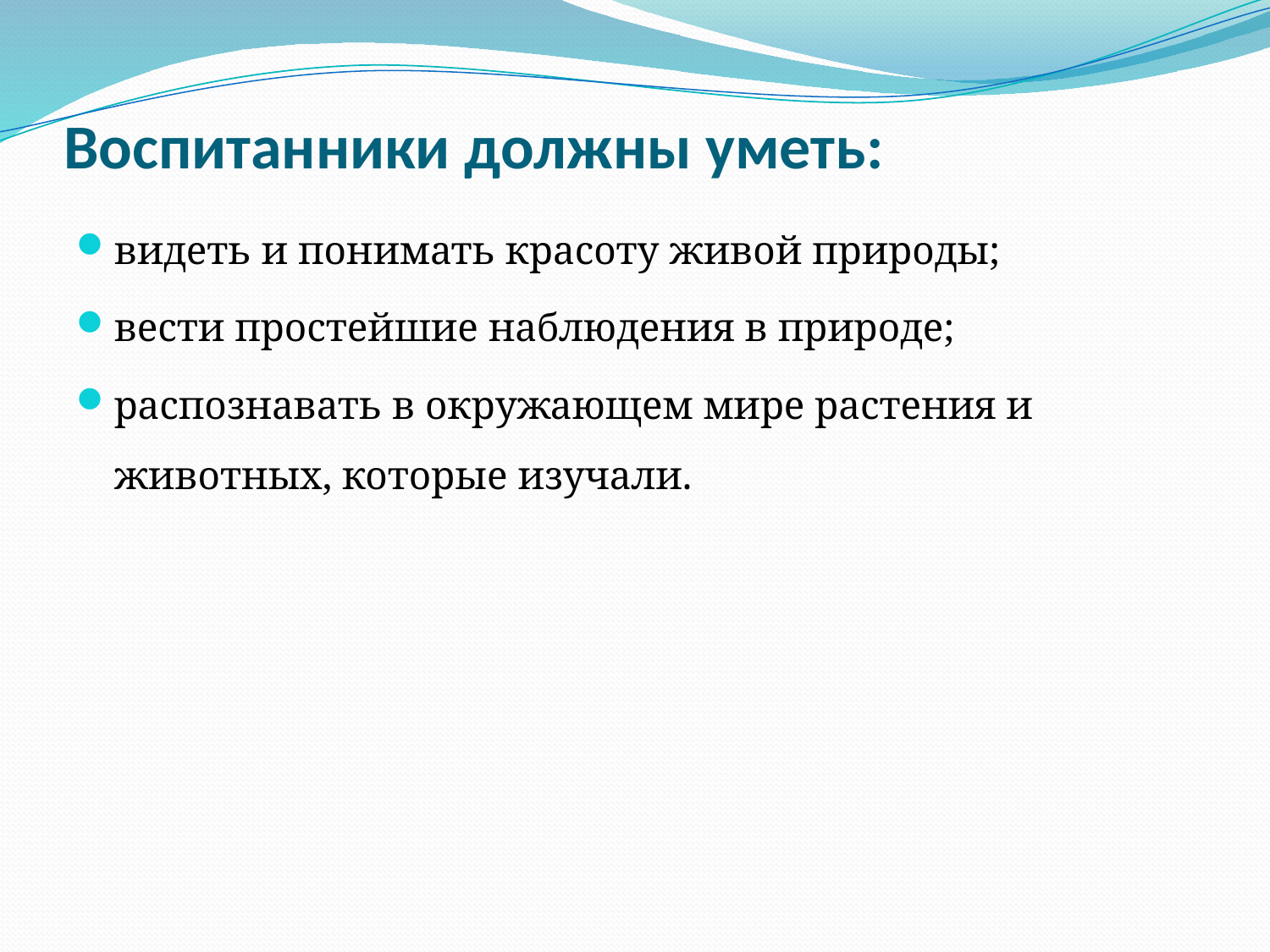

# Воспитанники должны уметь:
видеть и понимать красоту живой природы;
вести простейшие наблюдения в природе;
распознавать в окружающем мире растения и животных, которые изучали.